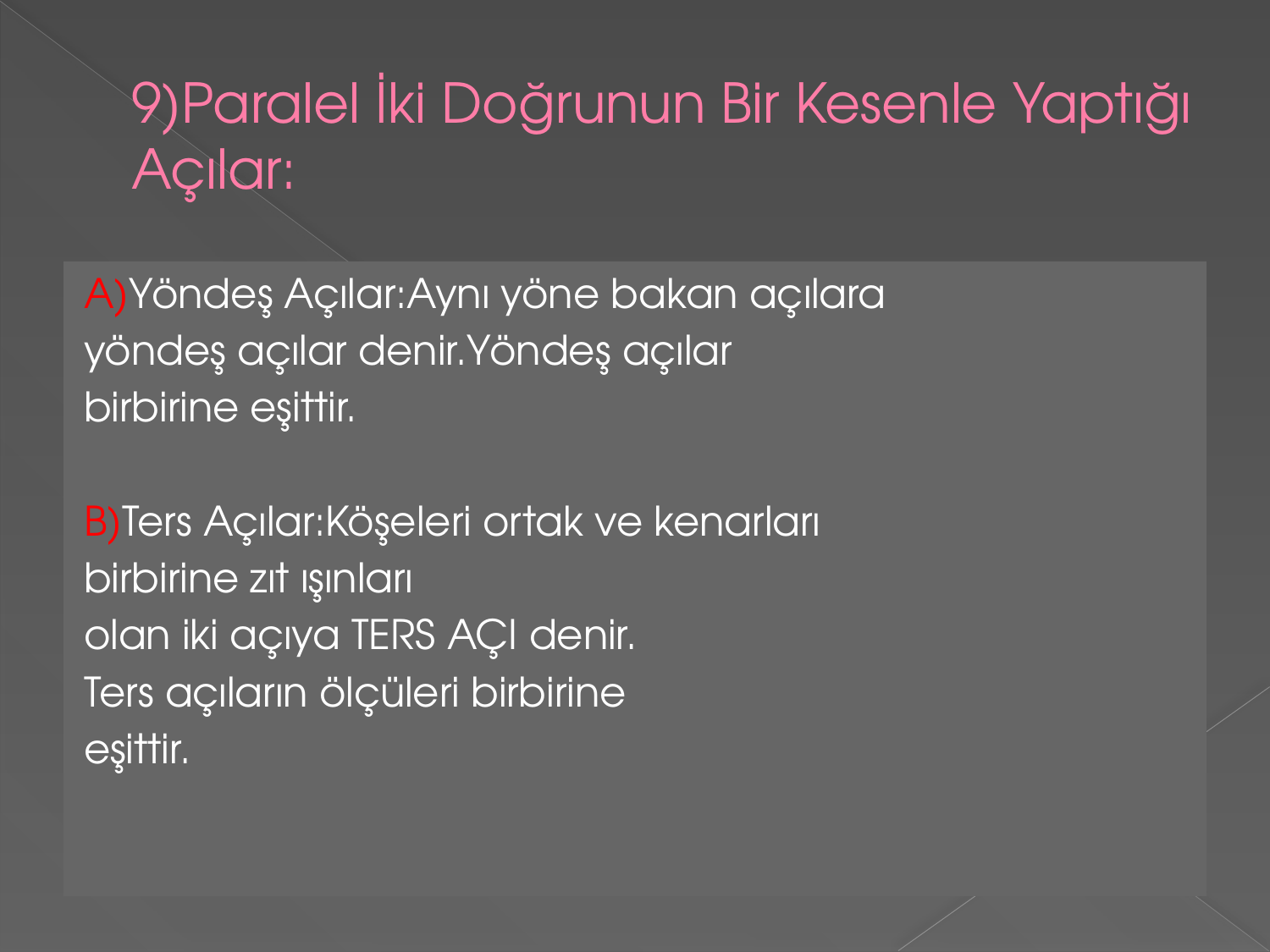

# 9)Paralel İki Doğrunun Bir Kesenle Yaptığı Açılar:
A)Yöndeş Açılar:Aynı yöne bakan açılara
yöndeş açılar denir.Yöndeş açılar
birbirine eşittir.

B)Ters Açılar:Köşeleri ortak ve kenarları
birbirine zıt ışınları
olan iki açıya TERS AÇI denir.
Ters açıların ölçüleri birbirine
eşittir.